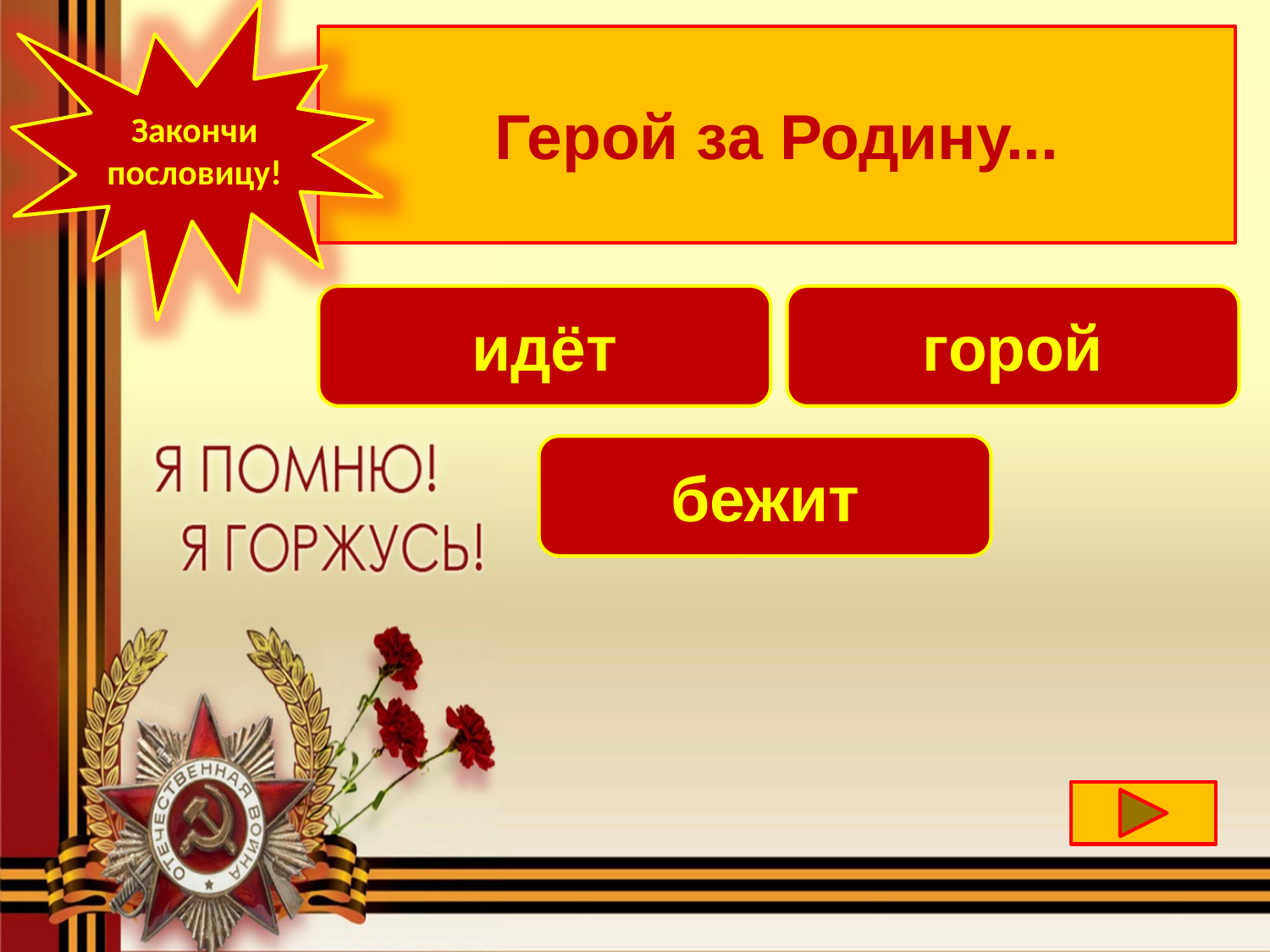

Закончи пословицу!
Герой за Родину...
идёт
горой
бежит